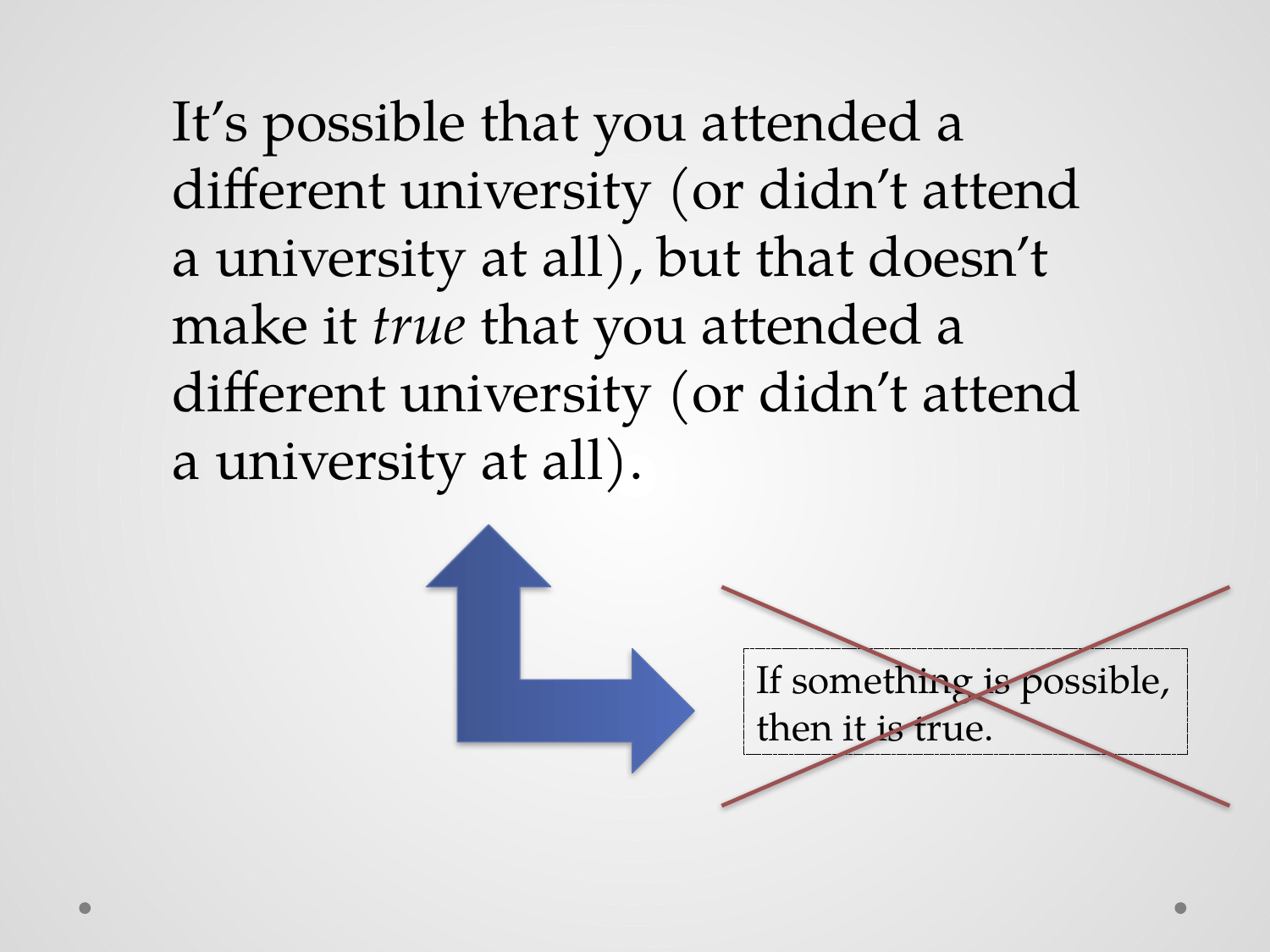

It’s possible that you attended a different university (or didn’t attend a university at all), but that doesn’t make it true that you attended a different university (or didn’t attend a university at all).

If something is possible, then it is true.